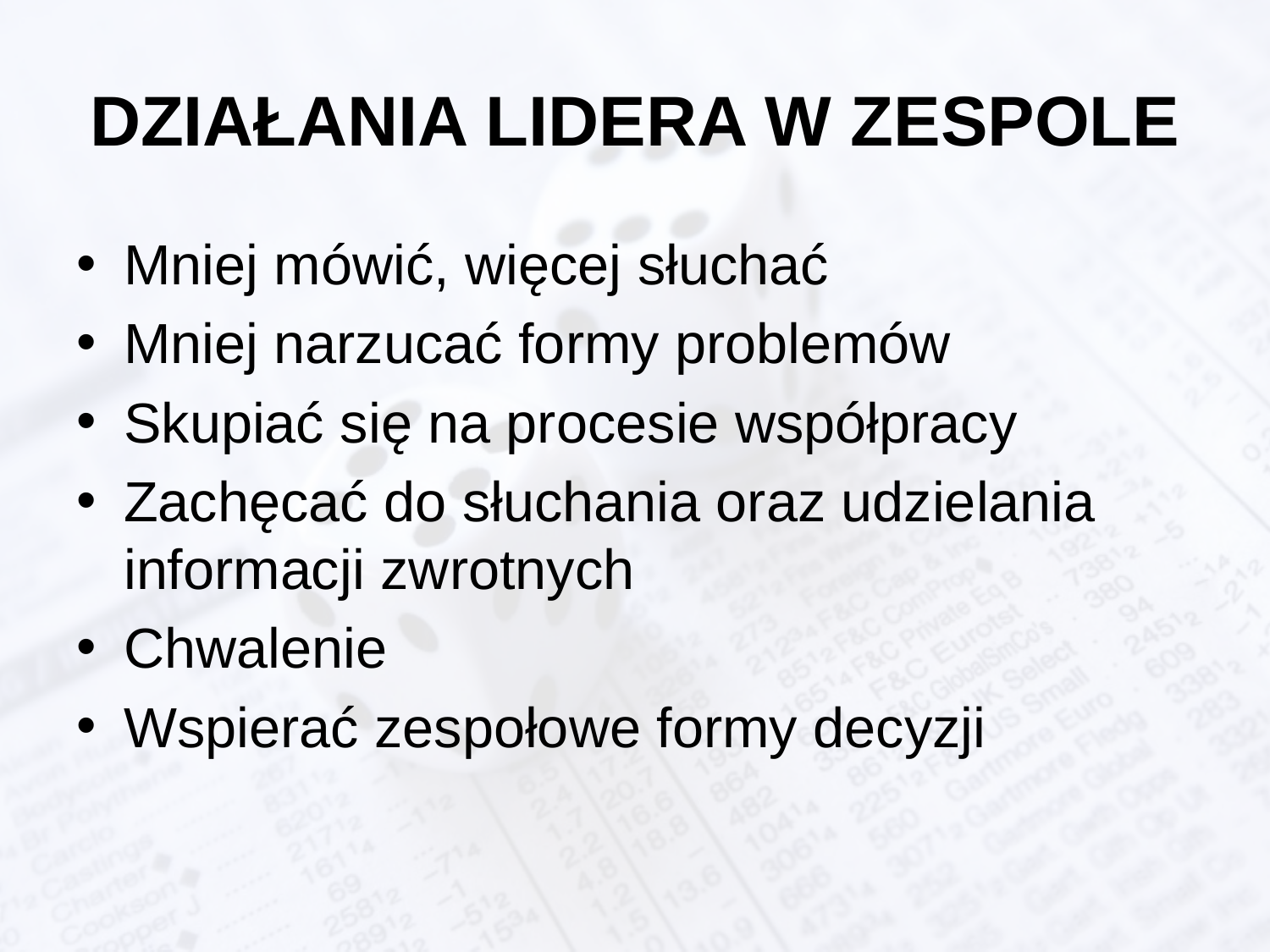

# DZIAŁANIA LIDERA W ZESPOLE
Mniej mówić, więcej słuchać
Mniej narzucać formy problemów
Skupiać się na procesie współpracy
Zachęcać do słuchania oraz udzielania informacji zwrotnych
Chwalenie
Wspierać zespołowe formy decyzji